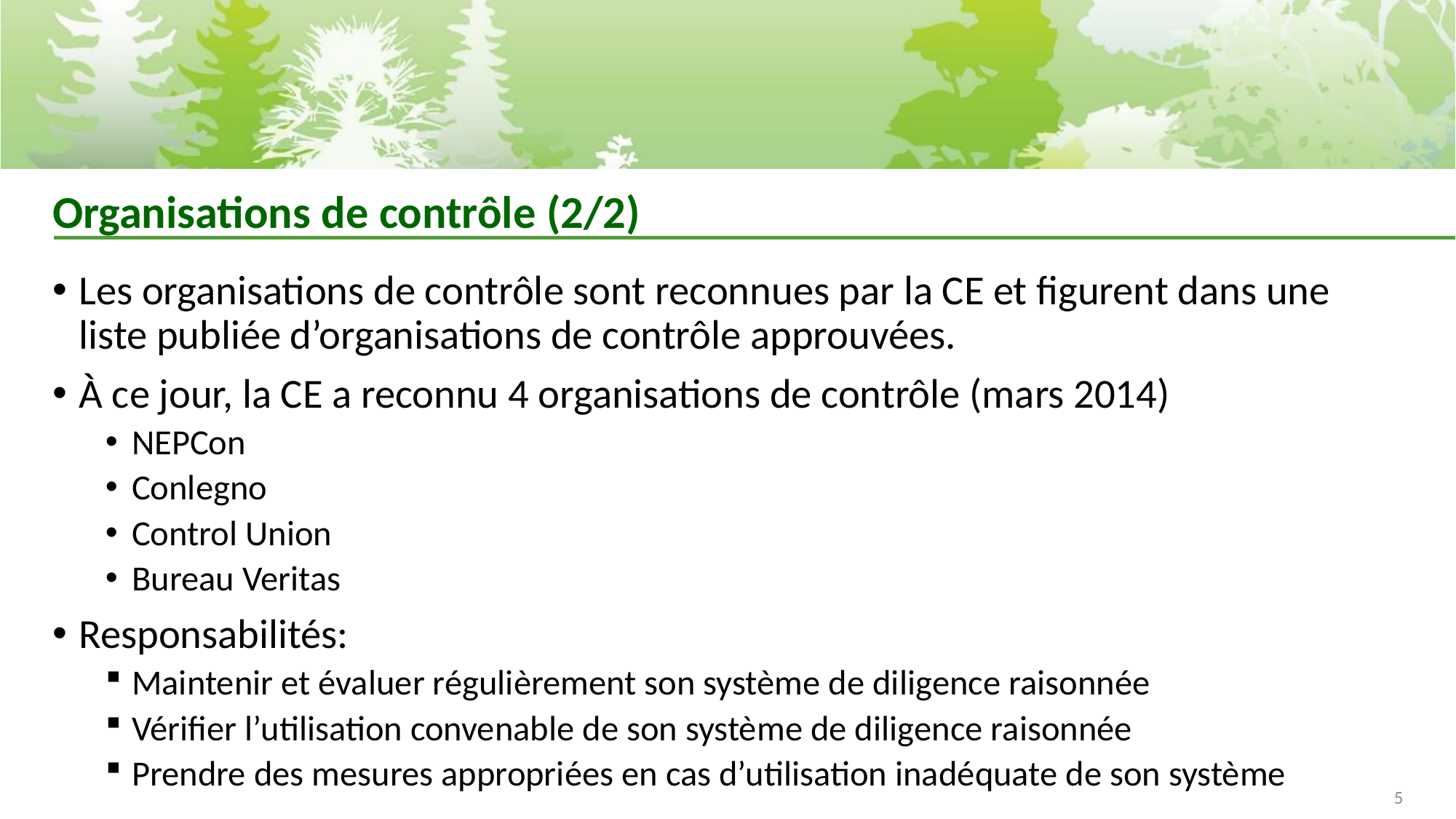

# Organisations de contrôle (2/2)
Les organisations de contrôle sont reconnues par la CE et figurent dans une liste publiée d’organisations de contrôle approuvées.
À ce jour, la CE a reconnu 4 organisations de contrôle (mars 2014)
NEPCon
Conlegno
Control Union
Bureau Veritas
Responsabilités:
Maintenir et évaluer régulièrement son système de diligence raisonnée
Vérifier l’utilisation convenable de son système de diligence raisonnée
Prendre des mesures appropriées en cas d’utilisation inadéquate de son système
5